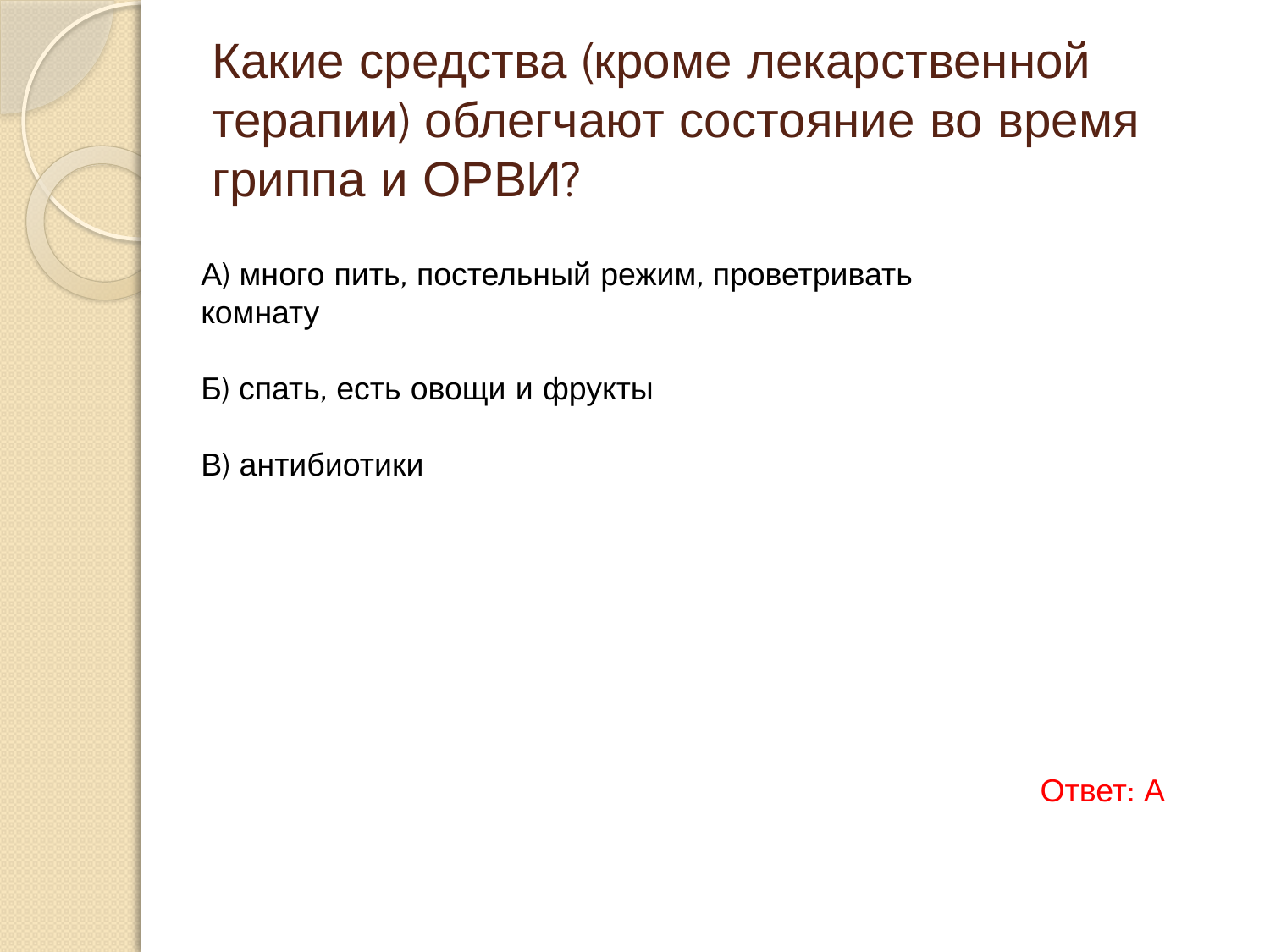

# Какие средства (кроме лекарственной терапии) облегчают состояние во время гриппа и ОРВИ?
А) много пить, постельный режим, проветривать комнату

Б) спать, есть овощи и фрукты

В) антибиотики
Ответ: А